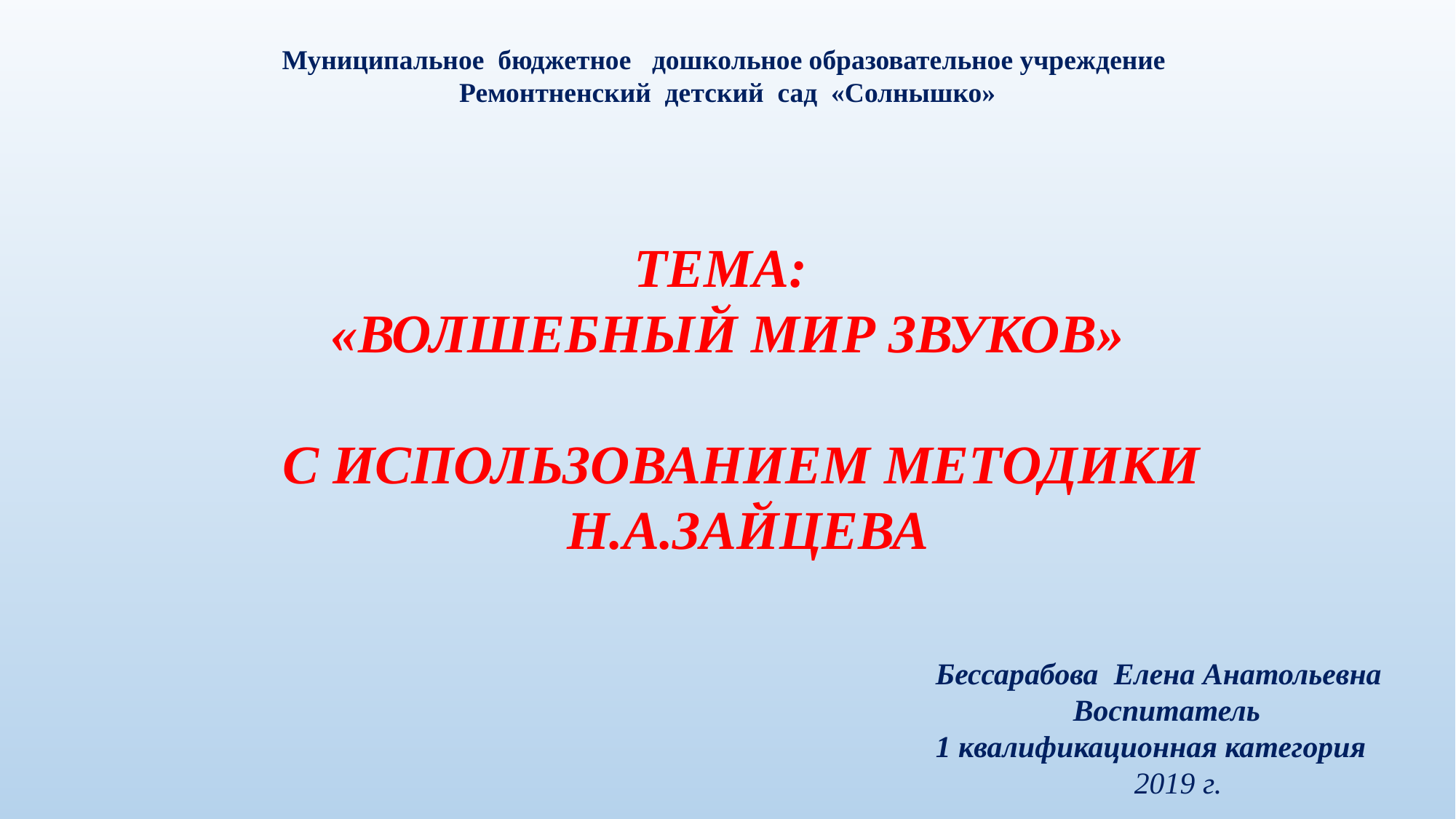

Муниципальное  бюджетное   дошкольное образовательное учреждение
Ремонтненский  детский  сад  «Солнышко»

Тема:
«Волшебный мир звуков»

  С использованием методики
   Н.А.Зайцева
Бессарабова  Елена Анатольевна
                  Воспитатель
1 квалификационная категория
                          2019 г.